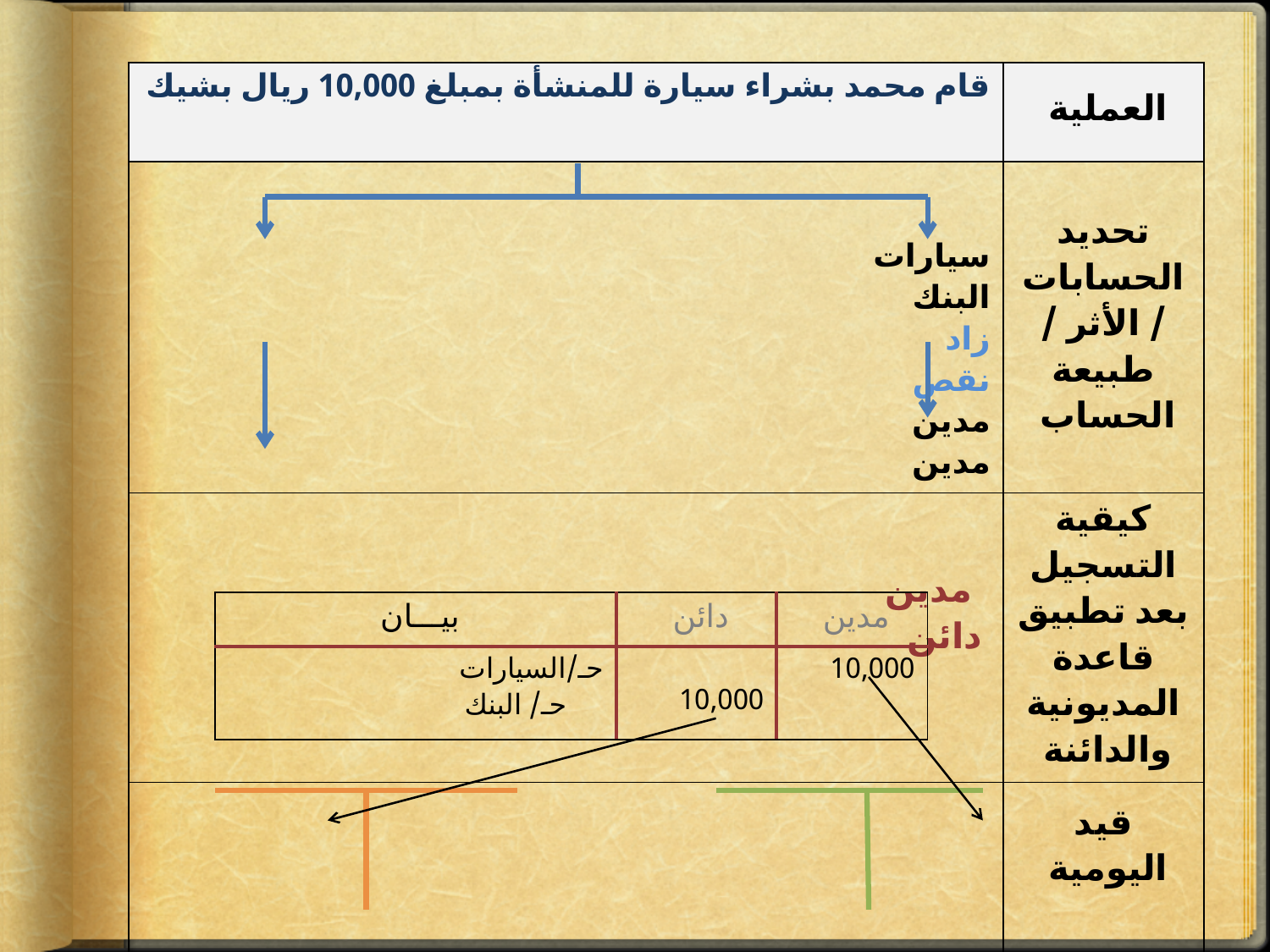

| قام محمد بشراء سيارة للمنشأة بمبلغ 10,000 ريال بشيك | العملية |
| --- | --- |
| سيارات البنك زاد نقص مدين مدين | تحديد الحسابات / الأثر / طبيعة الحساب |
| مدين دائن | كيقية التسجيل بعد تطبيق قاعدة المديونية والدائنة |
|  | قيد اليومية |
| حـ/السيارات حـ/البنك 10,000 10,000 | الترحيل لدفتر الأستاذ |
| بيـــان | دائن | مدين |
| --- | --- | --- |
| حـ/السيارات حـ/ البنك | 10,000 | 10,000 |